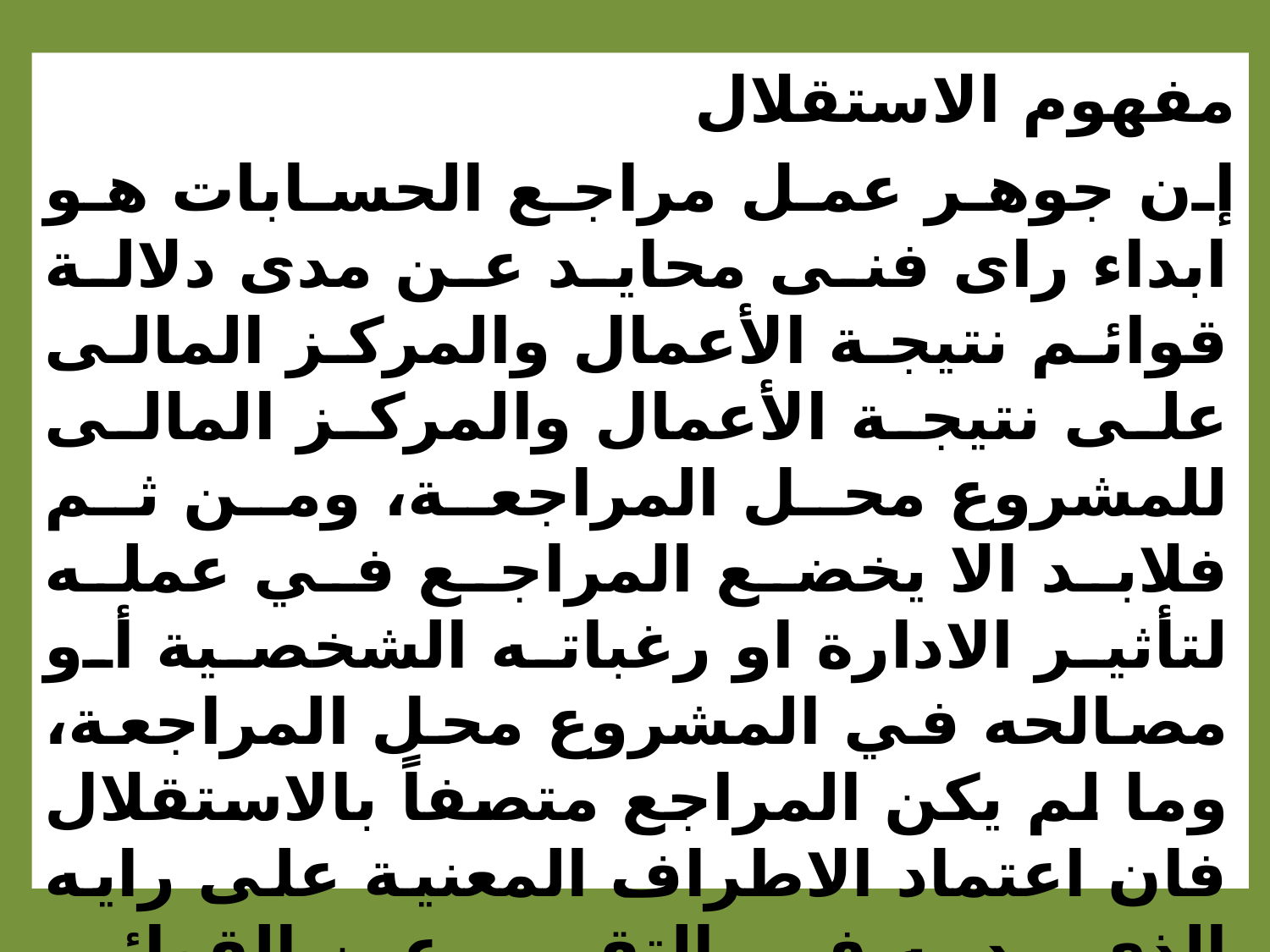

مفهوم الاستقلال
إن جوهر عمل مراجع الحسابات هو ابداء راى فنى محايد عن مدى دلالة قوائم نتيجة الأعمال والمركز المالى على نتيجة الأعمال والمركز المالى للمشروع محل المراجعة، ومن ثم فلابد الا يخضع المراجع في عمله لتأثير الادارة او رغباته الشخصية أو مصالحه في المشروع محل المراجعة، وما لم يكن المراجع متصفاً بالاستقلال فان اعتماد الاطراف المعنية على رايه الذي يبديه في التقرير عن القوائم المالية لا يكون أجدى لهم من الإعتماد على القوائم المالية التى تقدمها الادارة.